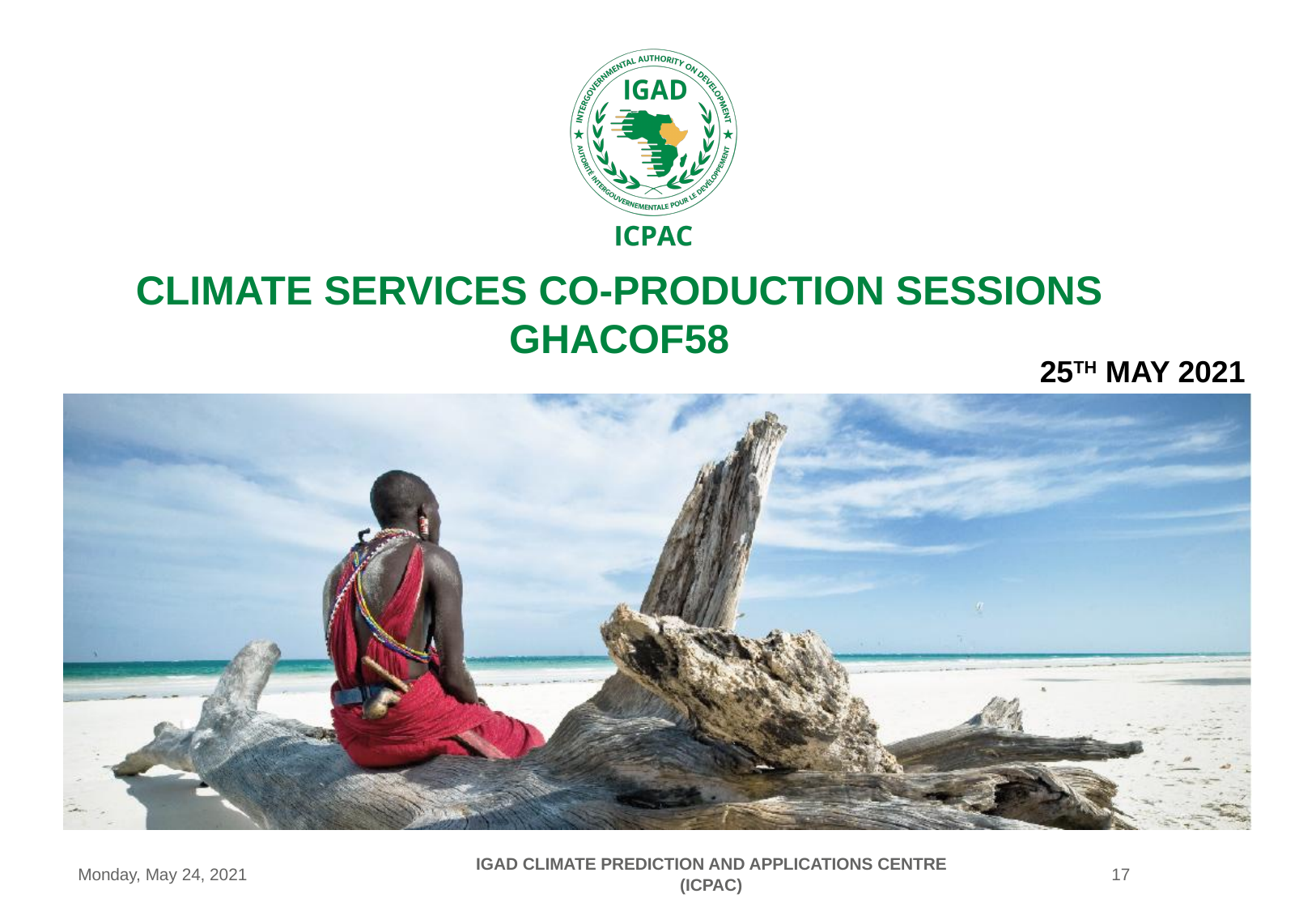

# CLIMATE SERVICES CO-PRODUCTION SESSIONS GHACOF58
25TH MAY 2021
Monday, May 24, 2021
IGAD CLIMATE PREDICTION AND APPLICATIONS CENTRE (ICPAC)
17